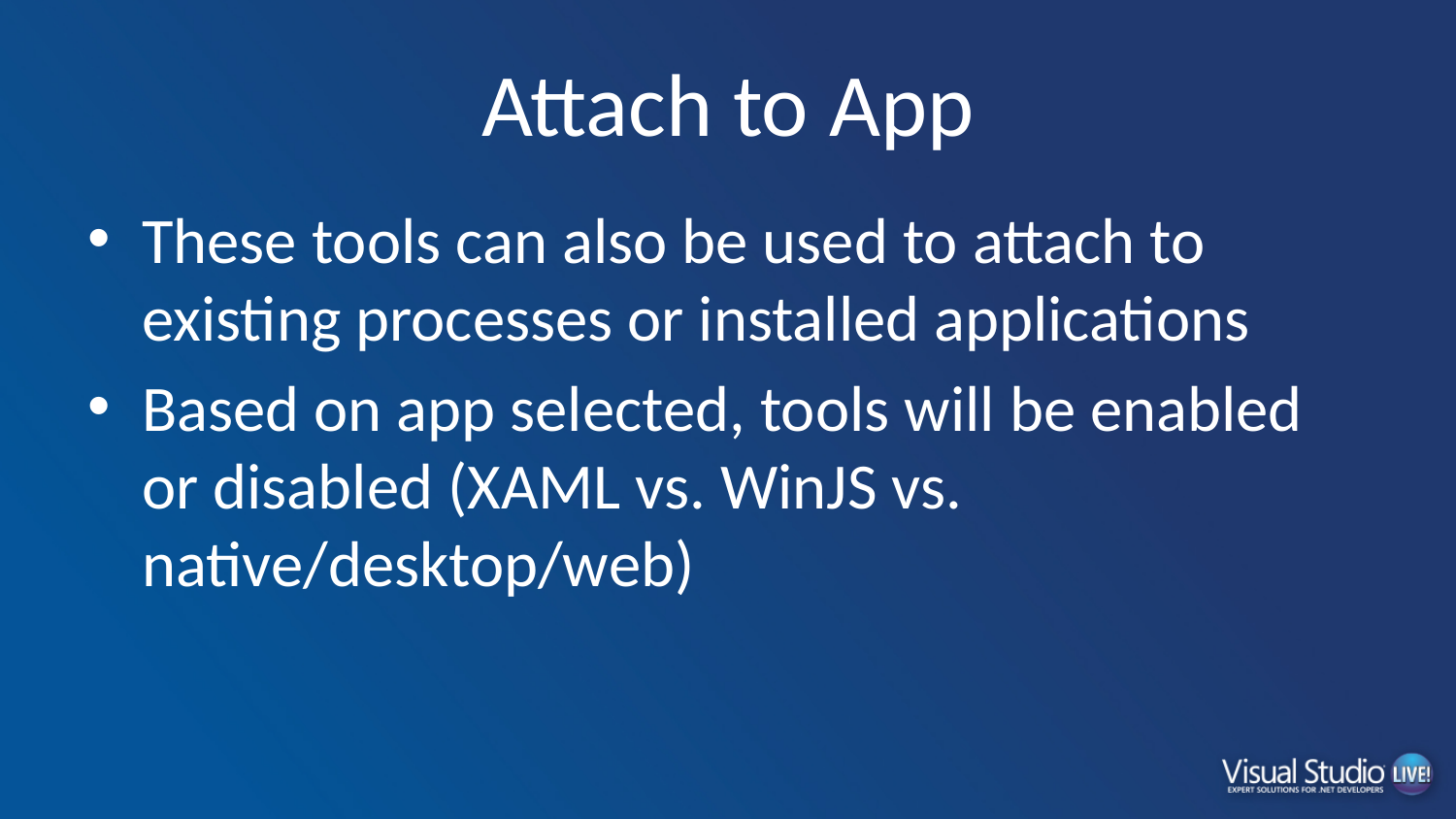

# Attach to App
These tools can also be used to attach to existing processes or installed applications
Based on app selected, tools will be enabled or disabled (XAML vs. WinJS vs. native/desktop/web)